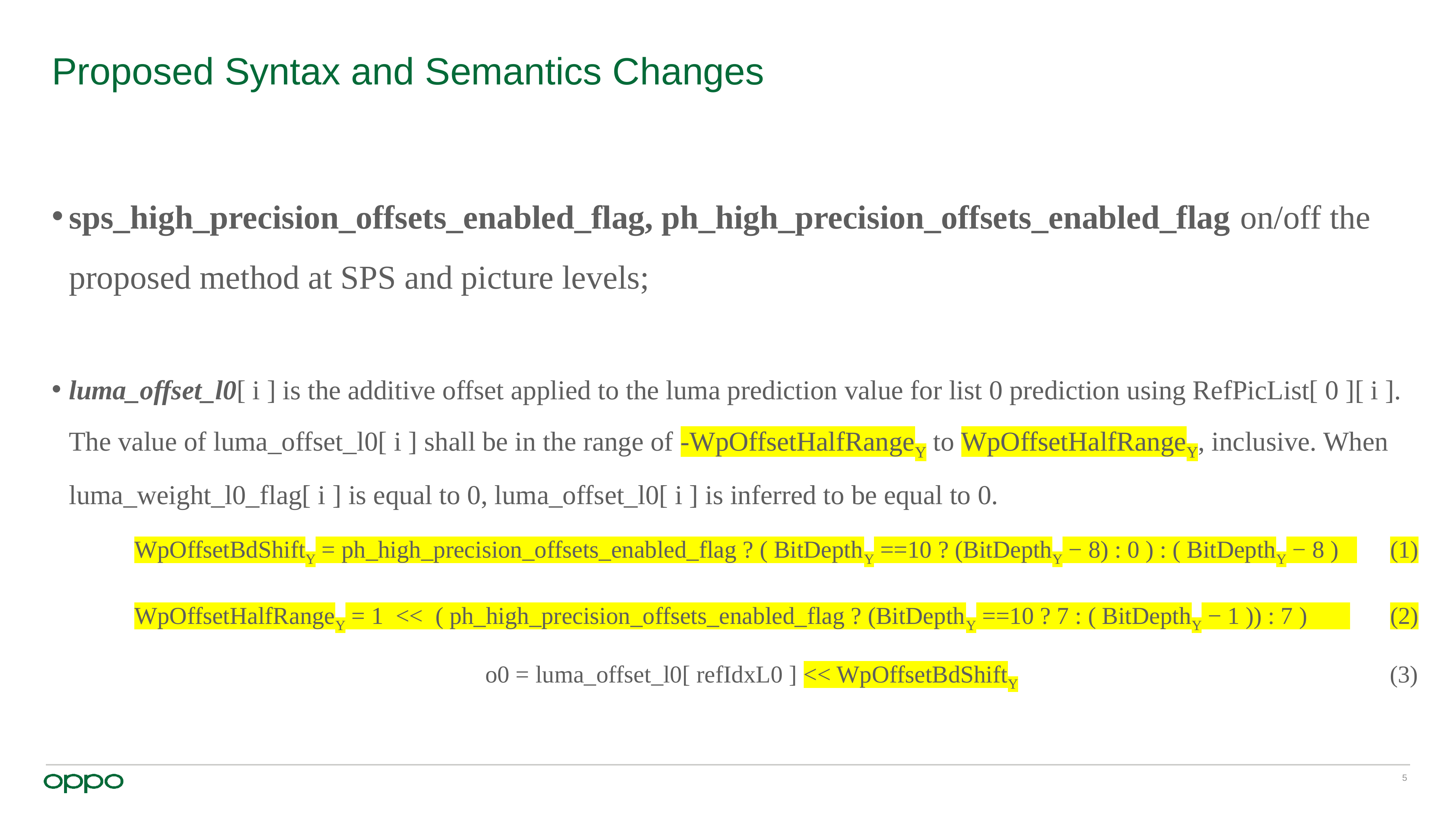

# Proposed Syntax and Semantics Changes
sps_high_precision_offsets_enabled_flag, ph_high_precision_offsets_enabled_flag on/off the proposed method at SPS and picture levels;

luma_offset_l0[ i ] is the additive offset applied to the luma prediction value for list 0 prediction using RefPicList[ 0 ][ i ]. The value of luma_offset_l0[ i ] shall be in the range of -WpOffsetHalfRangeY to WpOffsetHalfRangeY, inclusive. When luma_weight_l0_flag[ i ] is equal to 0, luma_offset_l0[ i ] is inferred to be equal to 0.
WpOffsetBdShiftY = ph_high_precision_offsets_enabled_flag ? ( BitDepthY ==10 ? (BitDepthY − 8) : 0 ) : ( BitDepthY − 8 )   	(1)
WpOffsetHalfRangeY = 1  <<  ( ph_high_precision_offsets_enabled_flag ? (BitDepthY ==10 ? 7 : ( BitDepthY − 1 )) : 7 )       	(2)
          o0 = luma_offset_l0[ refIdxL0 ] << WpOffsetBdShiftY		     	                                          (3)